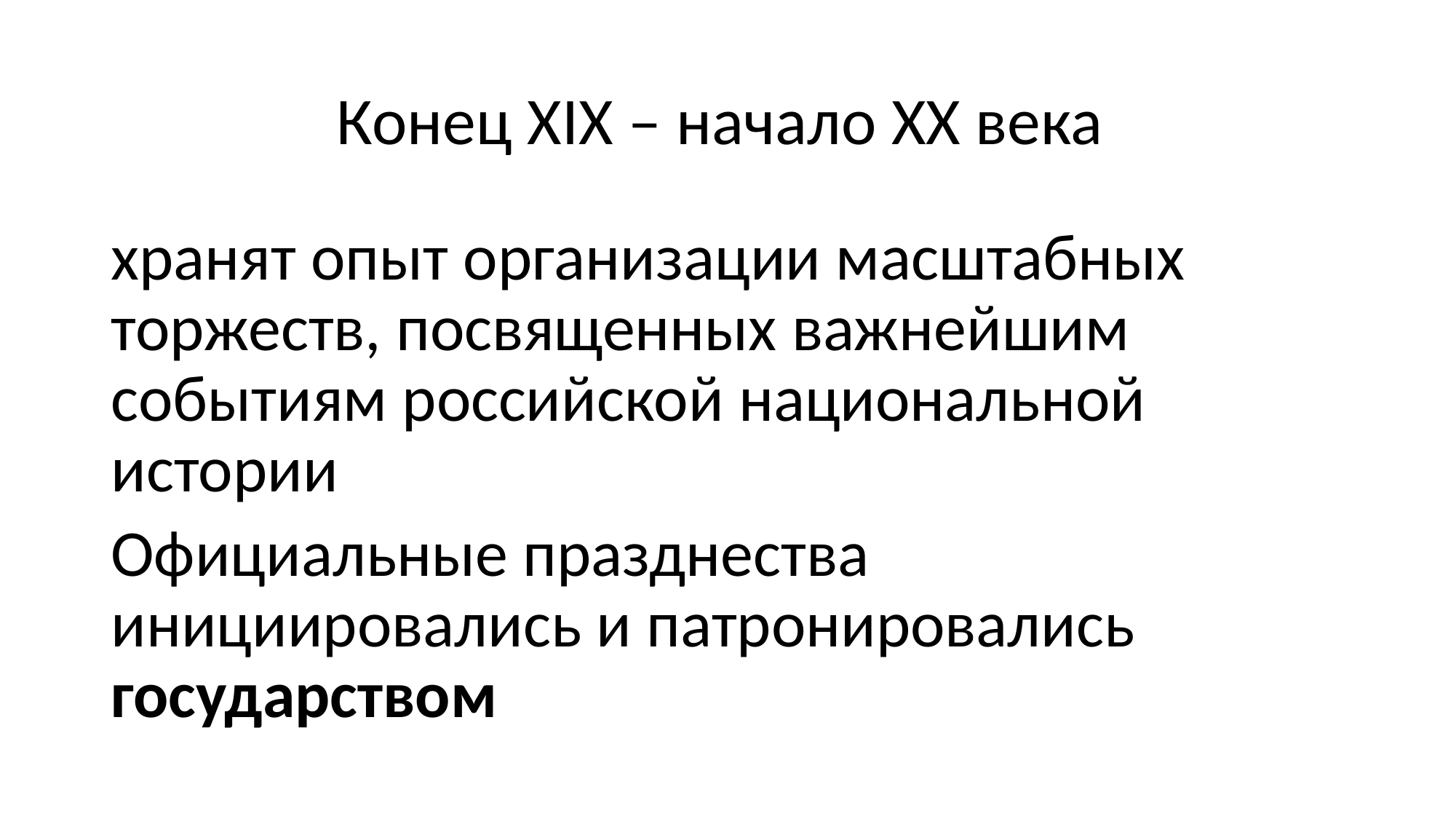

# Конец XIX – начало XX века
хранят опыт организации масштабных торжеств, посвященных важнейшим событиям российской национальной истории
Официальные празднества инициировались и патронировались государством